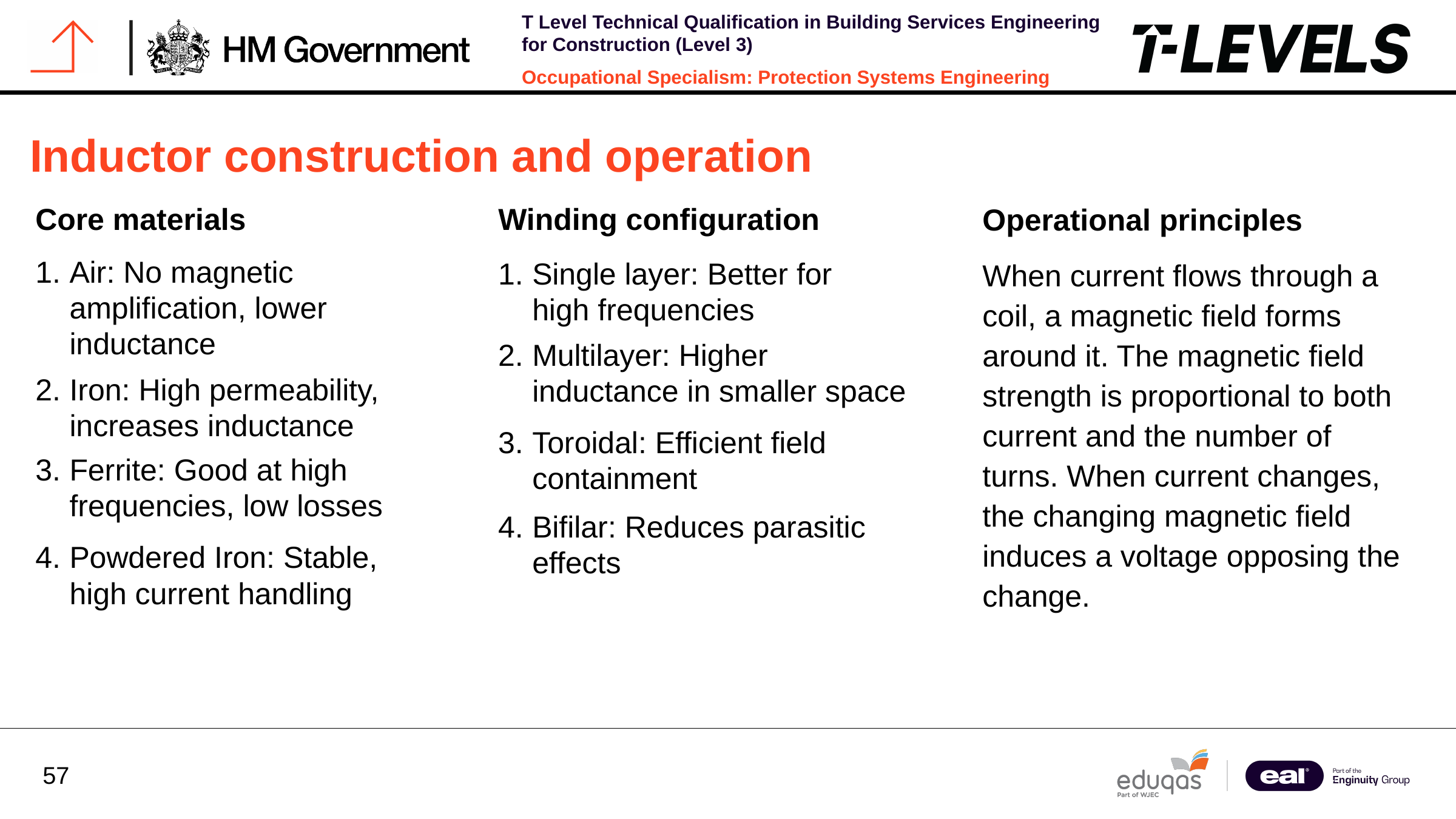

Inductor construction and operation
Core materials
Winding configuration
Operational principles
Air: No magnetic amplification, lower inductance
When current flows through a coil, a magnetic field forms around it. The magnetic field strength is proportional to both current and the number of turns. When current changes, the changing magnetic field induces a voltage opposing the change.
Single layer: Better for high frequencies
Multilayer: Higher inductance in smaller space
Iron: High permeability, increases inductance
Toroidal: Efficient field
containment
Ferrite: Good at high frequencies, low losses
Bifilar: Reduces parasitic
effects
Powdered Iron: Stable, high current handling